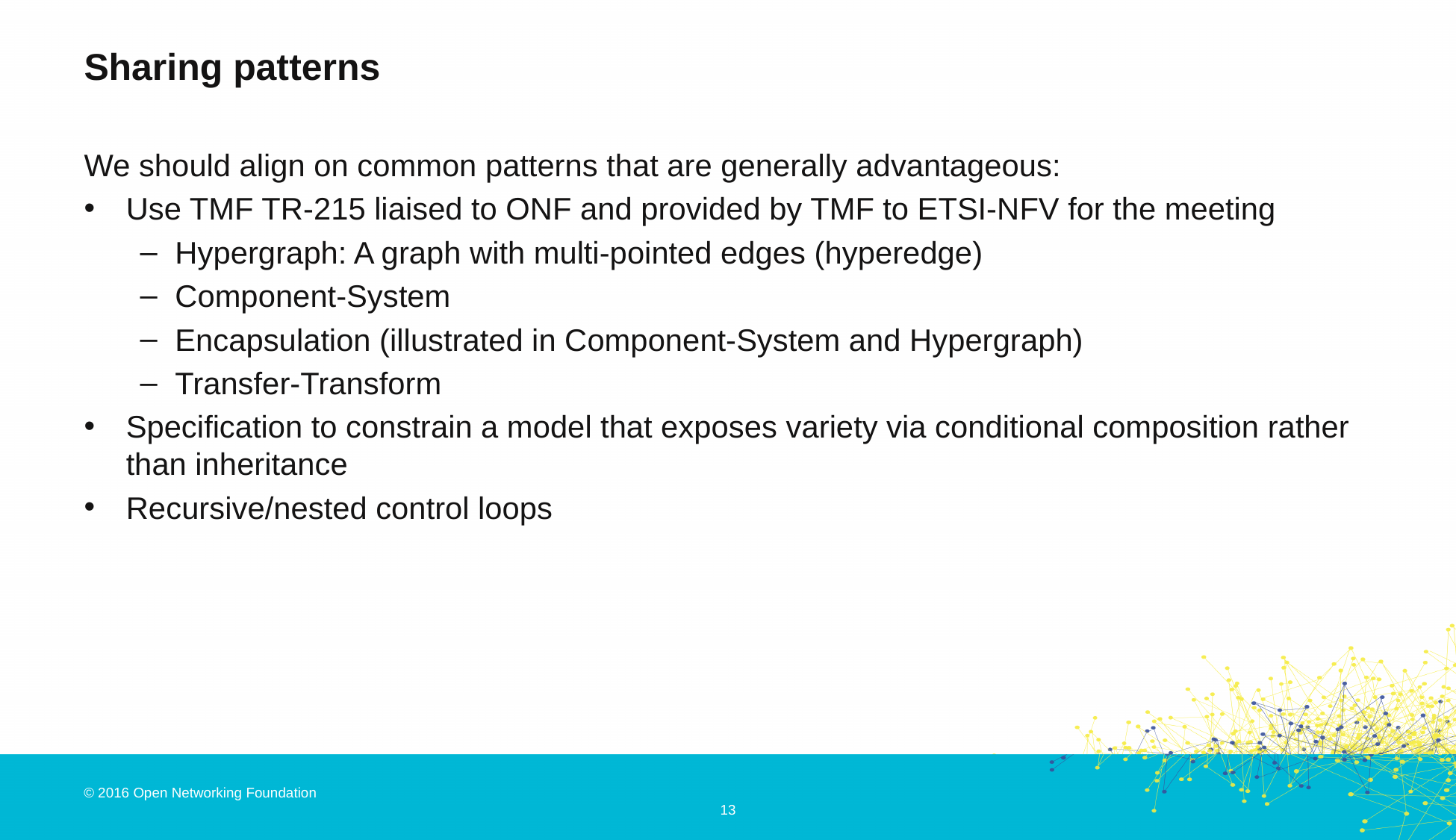

# Sharing patterns
We should align on common patterns that are generally advantageous:
Use TMF TR-215 liaised to ONF and provided by TMF to ETSI-NFV for the meeting
Hypergraph: A graph with multi-pointed edges (hyperedge)
Component-System
Encapsulation (illustrated in Component-System and Hypergraph)
Transfer-Transform
Specification to constrain a model that exposes variety via conditional composition rather than inheritance
Recursive/nested control loops
13